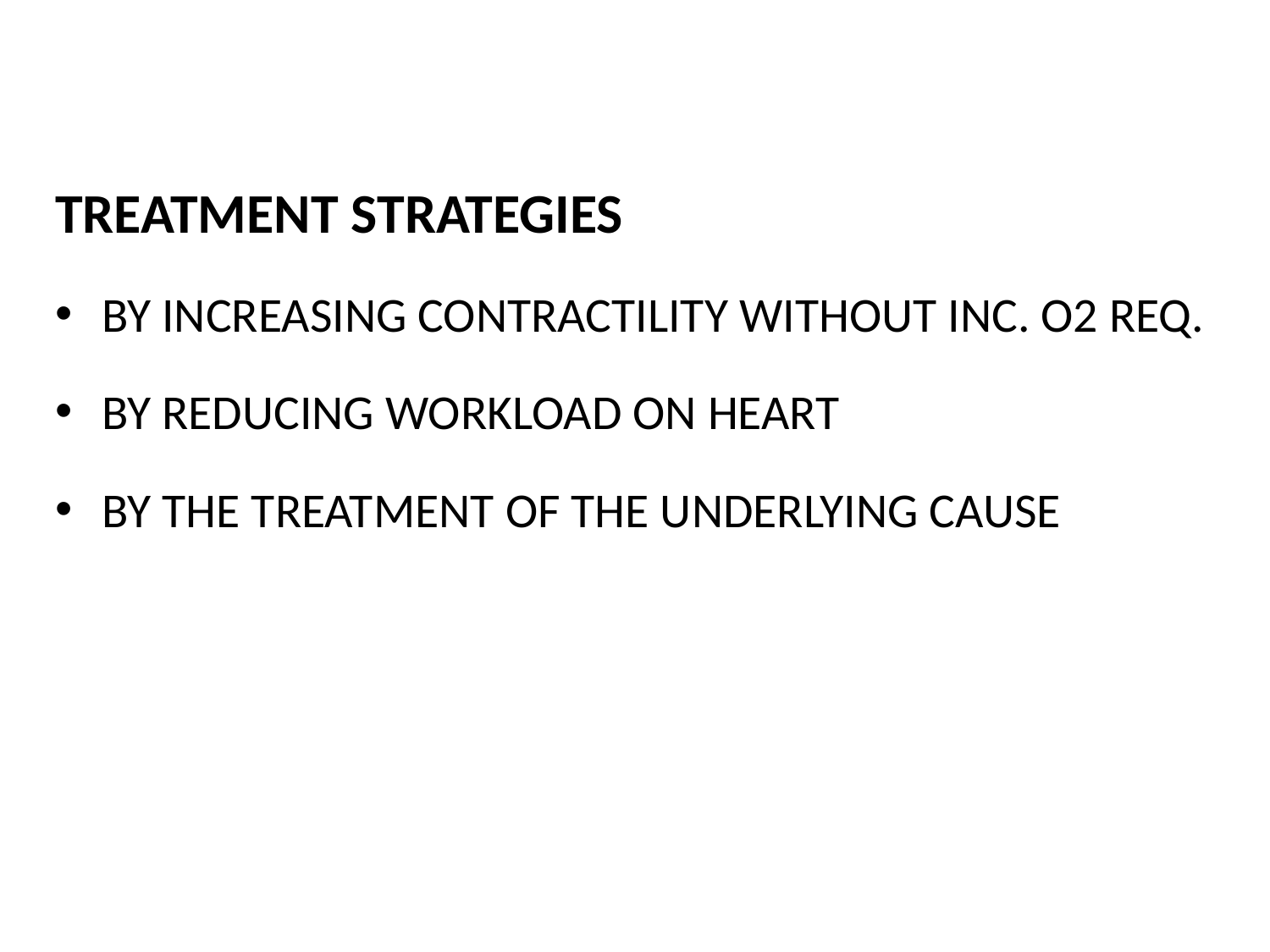

TREATMENT STRATEGIES
BY INCREASING CONTRACTILITY WITHOUT INC. O2 REQ.
BY REDUCING WORKLOAD ON HEART
BY THE TREATMENT OF THE UNDERLYING CAUSE